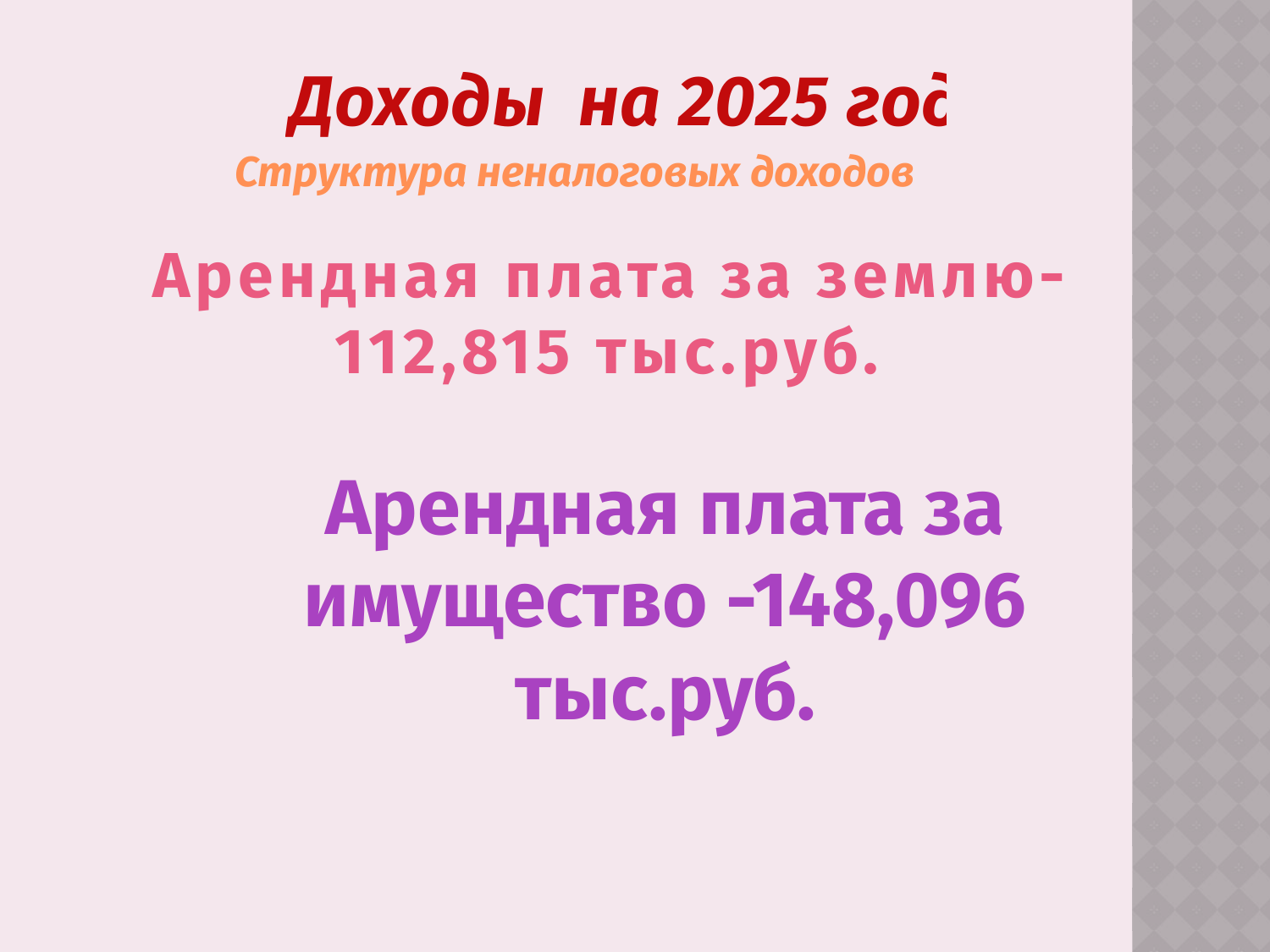

Доходы  на 2025 год
Структура неналоговых доходов
Арендная плата за землю-112,815 тыс.руб.

Арендная плата за имущество -148,096 тыс.руб.